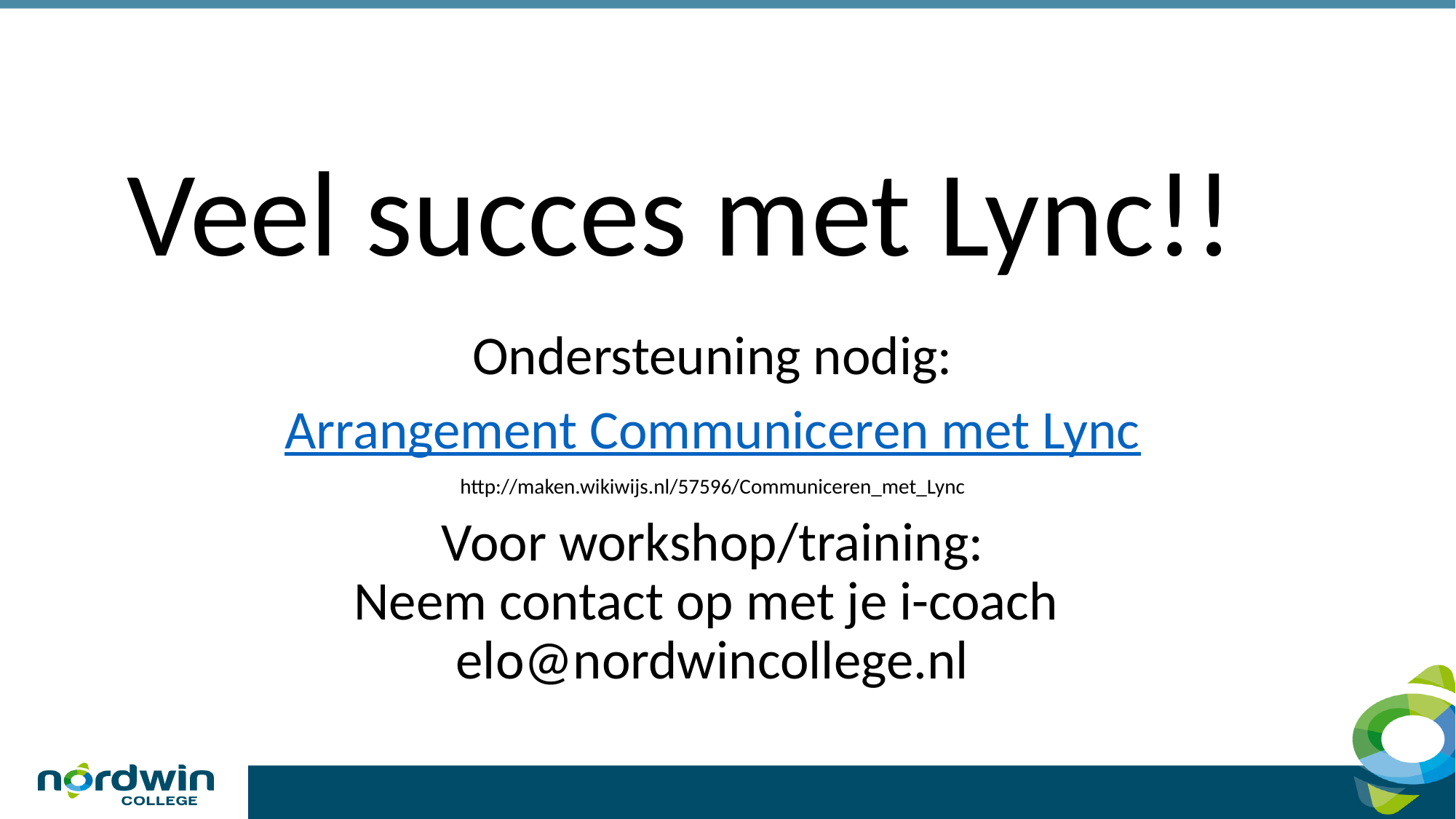

# Veel succes met Lync!!
Ondersteuning nodig:
Arrangement Communiceren met Lync
http://maken.wikiwijs.nl/57596/Communiceren_met_Lync
Voor workshop/training:
Neem contact op met je i-coach
elo@nordwincollege.nl